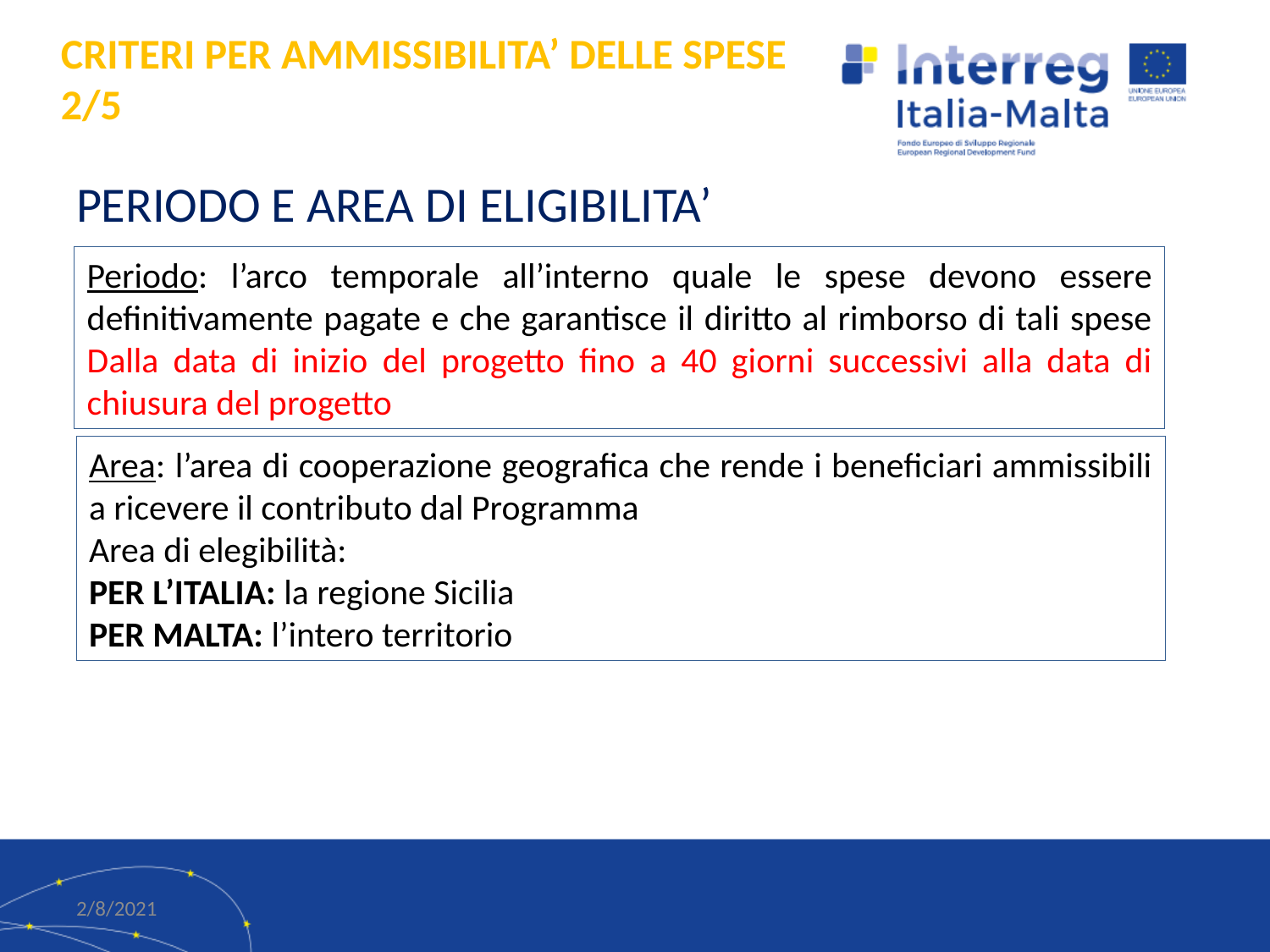

# CRITERI PER AMMISSIBILITA’ DELLE SPESE 2/5
PERIODO E AREA DI ELIGIBILITA’
Periodo: l’arco temporale all’interno quale le spese devono essere definitivamente pagate e che garantisce il diritto al rimborso di tali spese Dalla data di inizio del progetto fino a 40 giorni successivi alla data di chiusura del progetto
Area: l’area di cooperazione geografica che rende i beneficiari ammissibili a ricevere il contributo dal Programma
Area di elegibilità:
PER L’ITALIA: la regione Sicilia
PER MALTA: l’intero territorio
2/8/2021

9